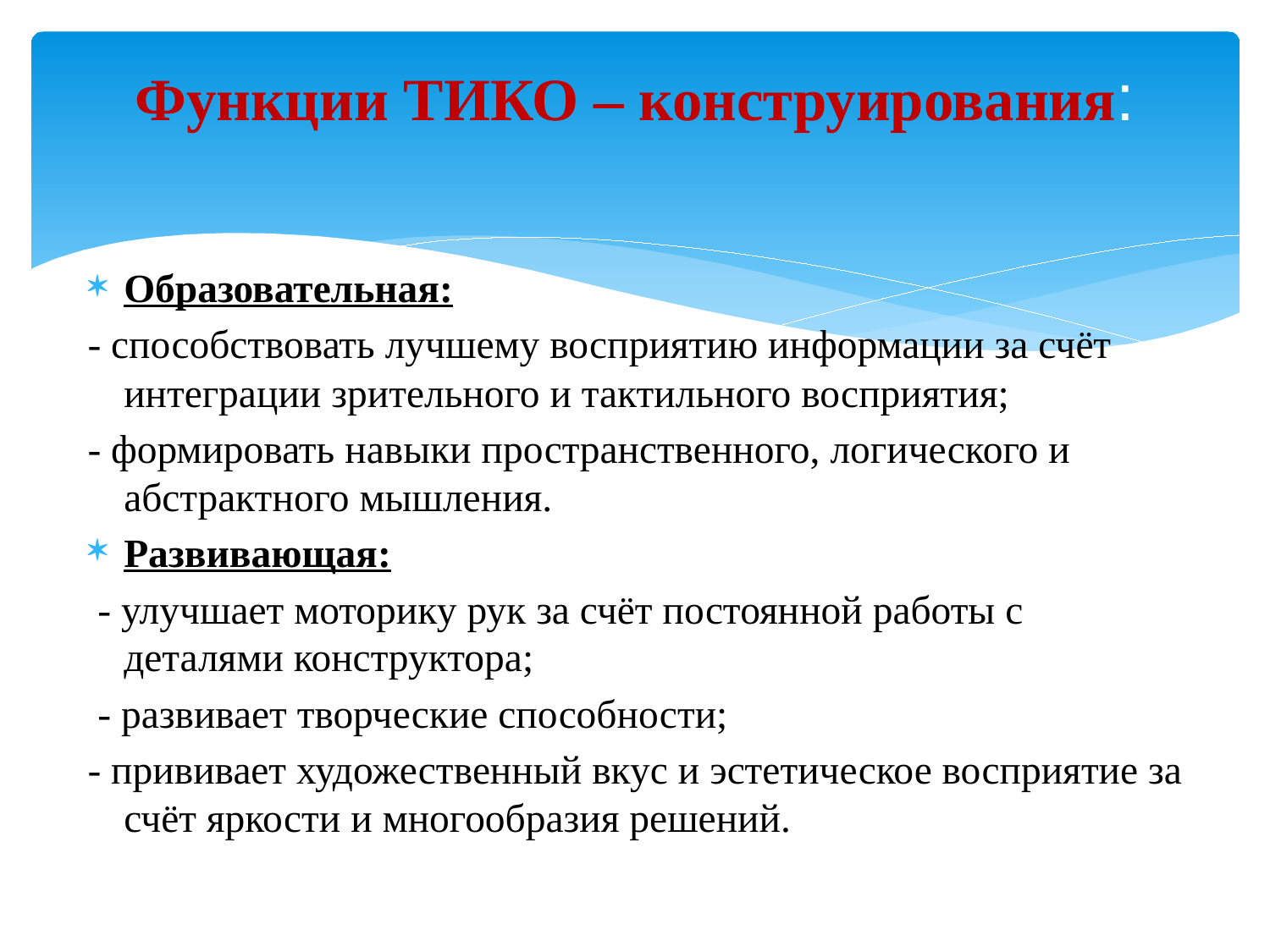

# Функции ТИКО – конструирования:
Образовательная:
- способствовать лучшему восприятию информации за счёт интеграции зрительного и тактильного восприятия;
- формировать навыки пространственного, логического и абстрактного мышления.
Развивающая:
 - улучшает моторику рук за счёт постоянной работы с деталями конструктора;
 - развивает творческие способности;
- прививает художественный вкус и эстетическое восприятие за счёт яркости и многообразия решений.